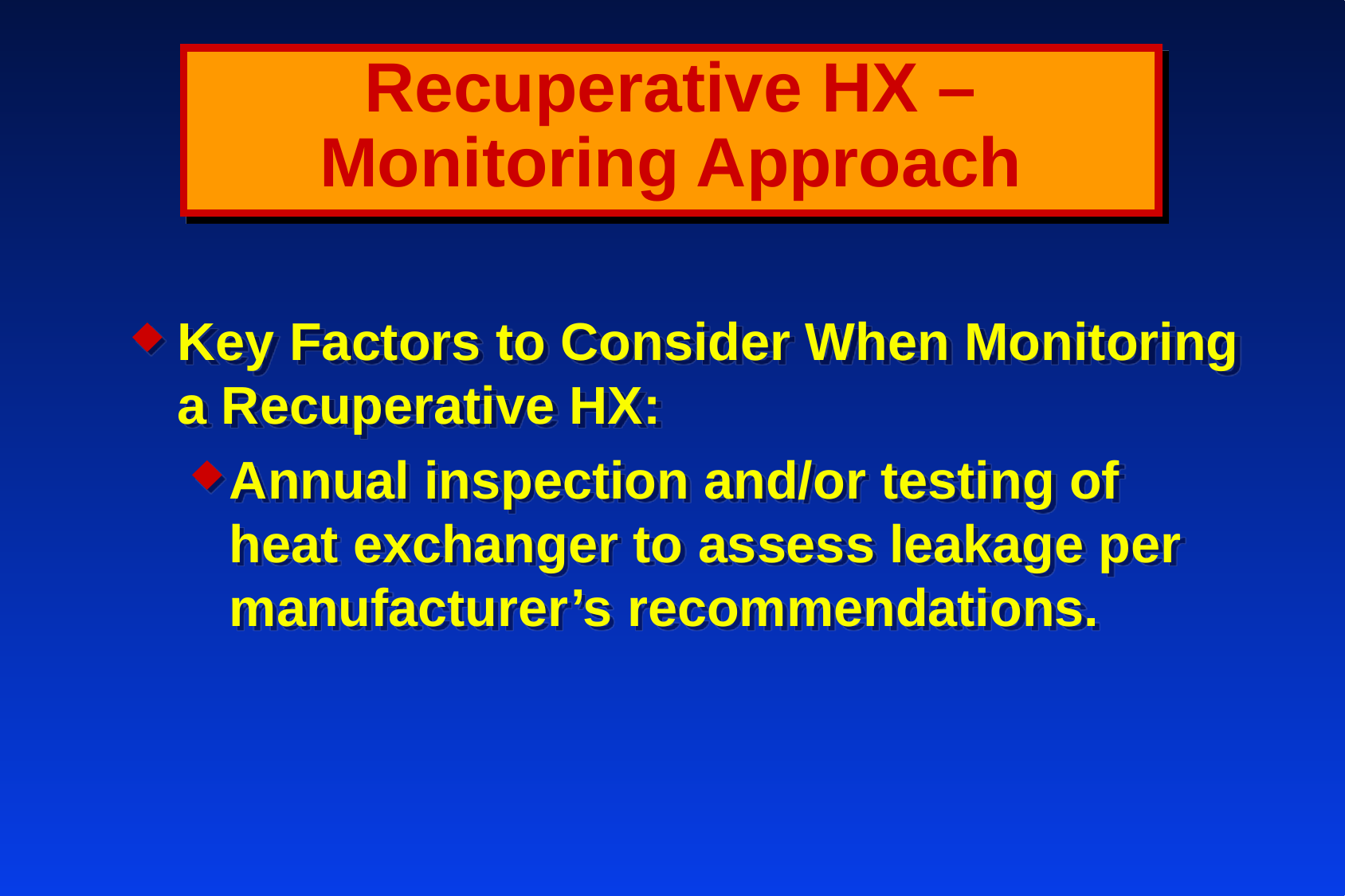

Recuperative HX –
Monitoring Approach
Key Factors to Consider When Monitoring a Recuperative HX:
Annual inspection and/or testing of heat exchanger to assess leakage per manufacturer’s recommendations.